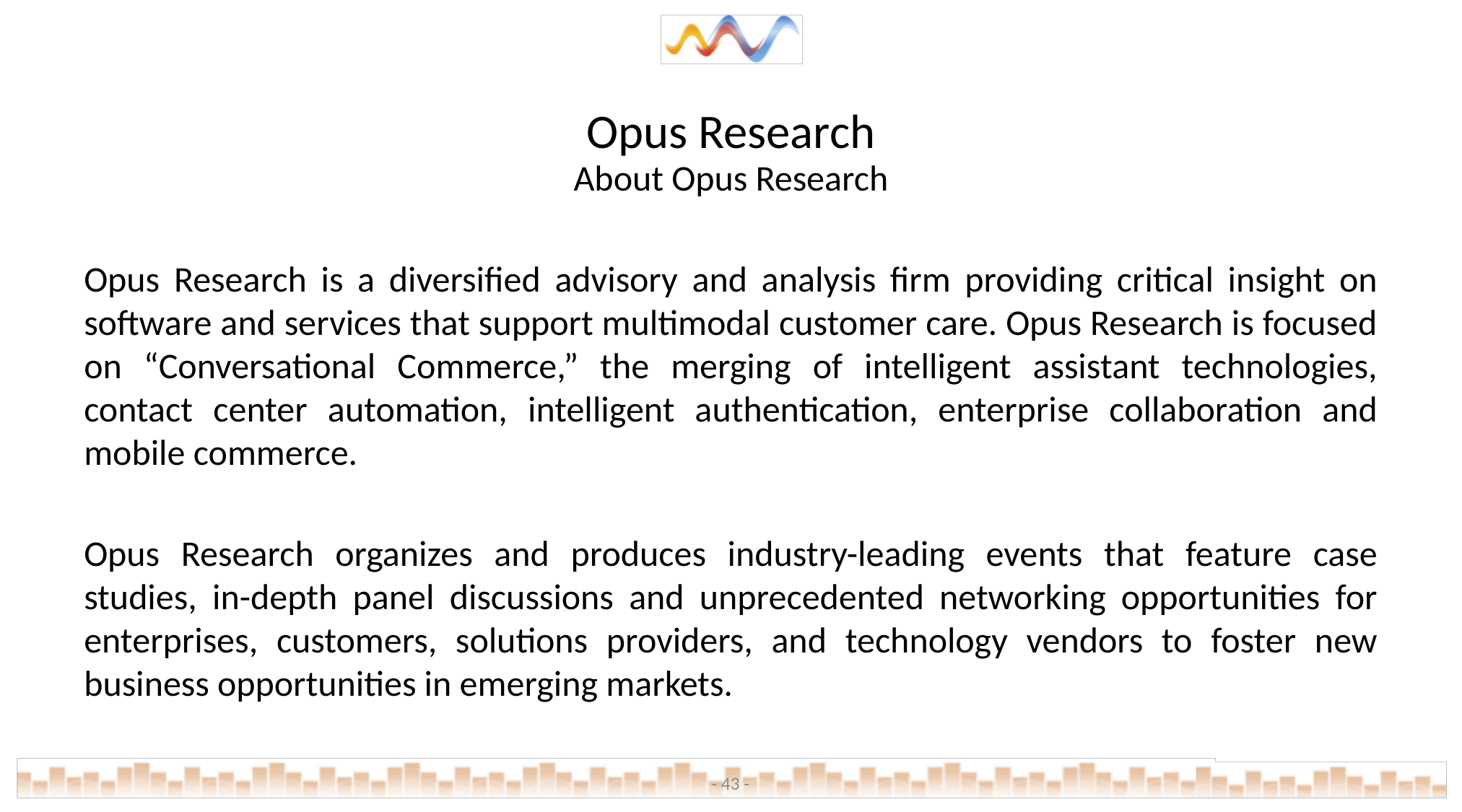

# Opus Research
About Opus Research

Opus Research is a diversified advisory and analysis firm providing critical insight on software and services that support multimodal customer care. Opus Research is focused on “Conversational Commerce,” the merging of intelligent assistant technologies, contact center automation, intelligent authentication, enterprise collaboration and mobile commerce.

Opus Research organizes and produces industry-leading events that feature case studies, in-depth panel discussions and unprecedented networking opportunities for enterprises, customers, solutions providers, and technology vendors to foster new business opportunities in emerging markets.

- 43 -